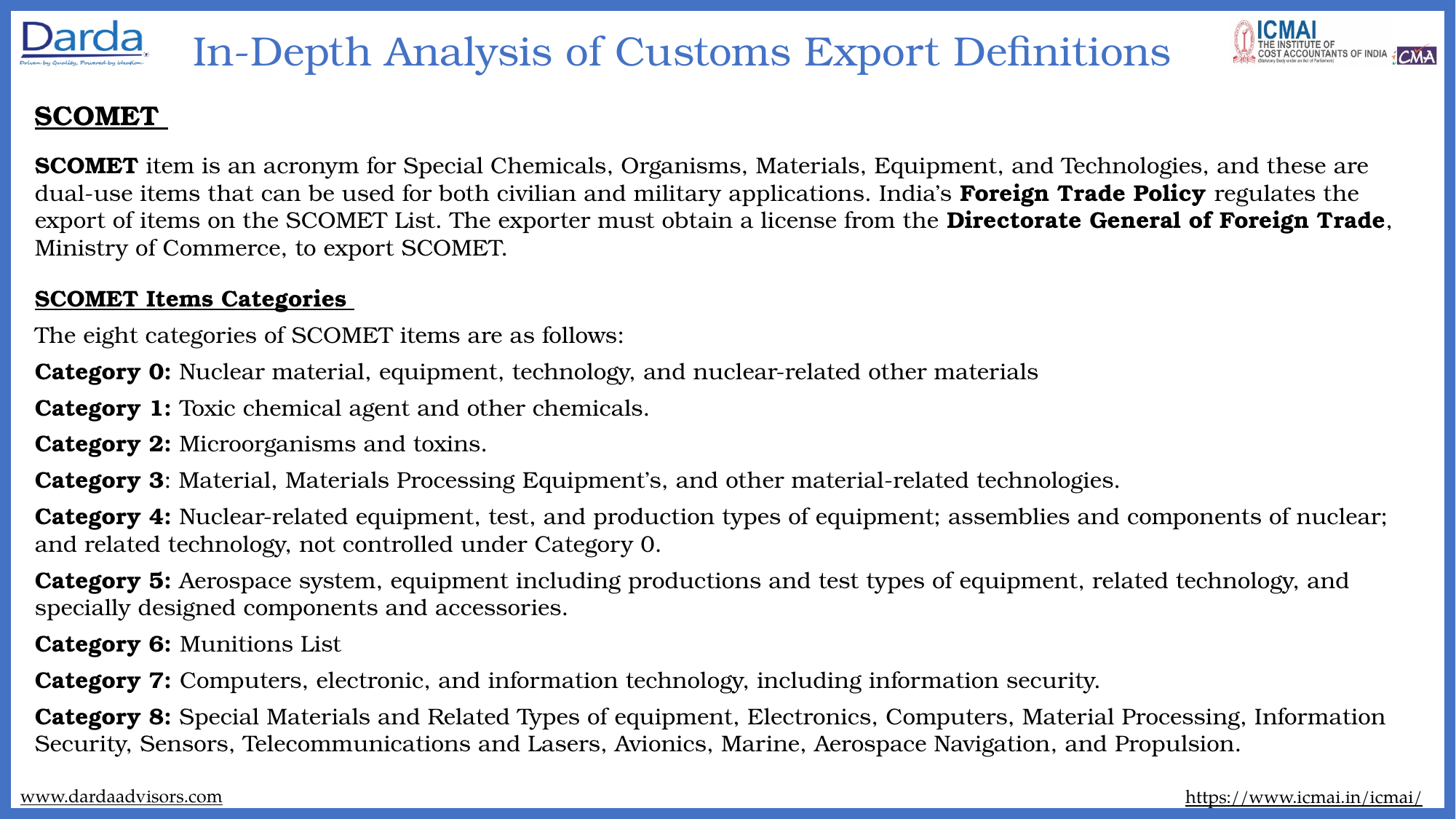

# In-Depth Analysis of Customs Export Definitions
SCOMET

SCOMET item is an acronym for Special Chemicals, Organisms, Materials, Equipment, and Technologies, and these are dual-use items that can be used for both civilian and military applications. India’s Foreign Trade Policy regulates the export of items on the SCOMET List. The exporter must obtain a license from the Directorate General of Foreign Trade, Ministry of Commerce, to export SCOMET.

SCOMET Items Categories
The eight categories of SCOMET items are as follows:
Category 0: Nuclear material, equipment, technology, and nuclear-related other materials
Category 1: Toxic chemical agent and other chemicals.
Category 2: Microorganisms and toxins.
Category 3: Material, Materials Processing Equipment’s, and other material-related technologies.
Category 4: Nuclear-related equipment, test, and production types of equipment; assemblies and components of nuclear; and related technology, not controlled under Category 0.
Category 5: Aerospace system, equipment including productions and test types of equipment, related technology, and specially designed components and accessories.
Category 6: Munitions List
Category 7: Computers, electronic, and information technology, including information security.
Category 8: Special Materials and Related Types of equipment, Electronics, Computers, Material Processing, Information Security, Sensors, Telecommunications and Lasers, Avionics, Marine, Aerospace Navigation, and Propulsion.